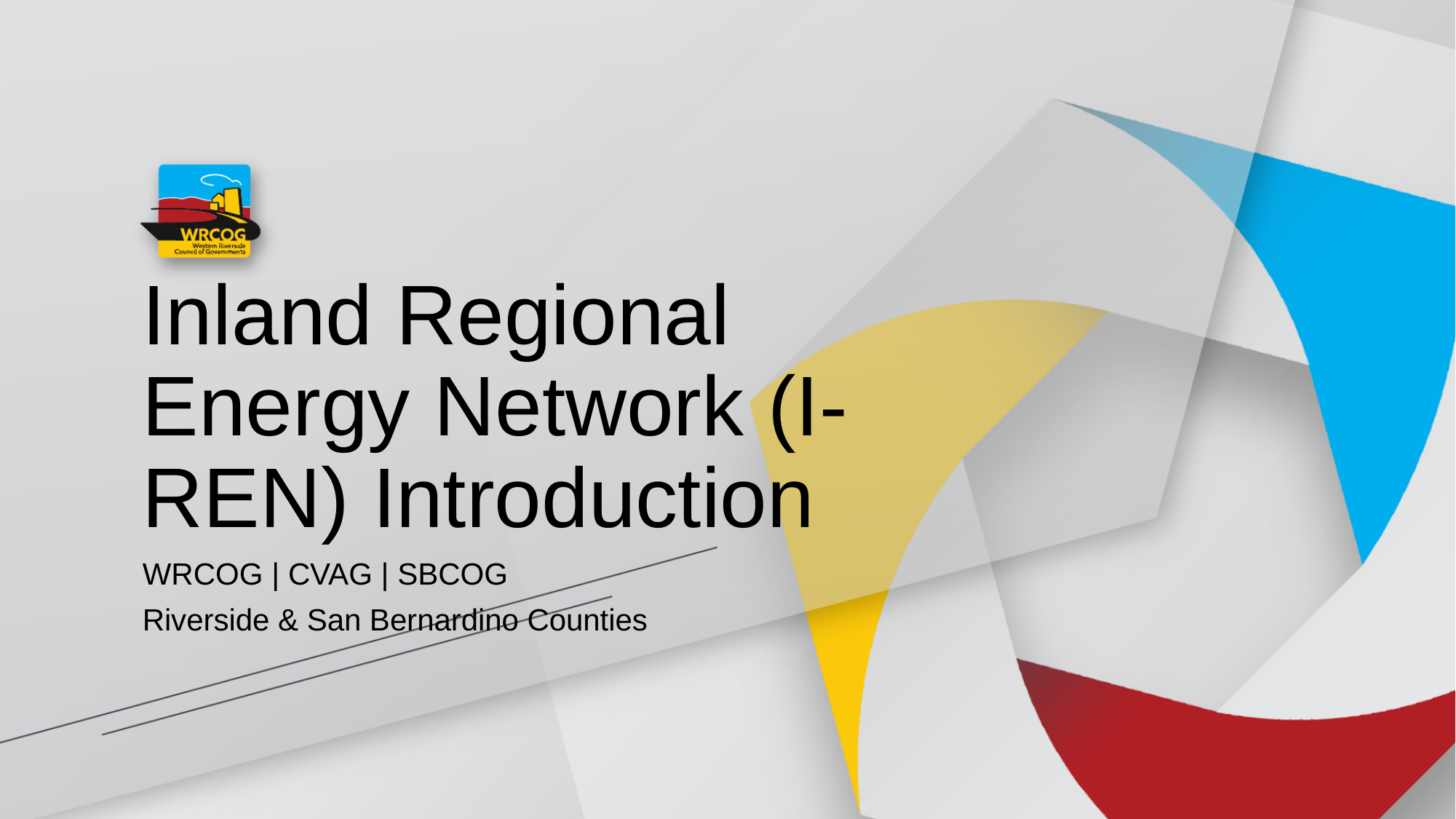

# Inland Regional Energy Network (I-REN) Introduction
WRCOG | CVAG | SBCOG
Riverside & San Bernardino Counties